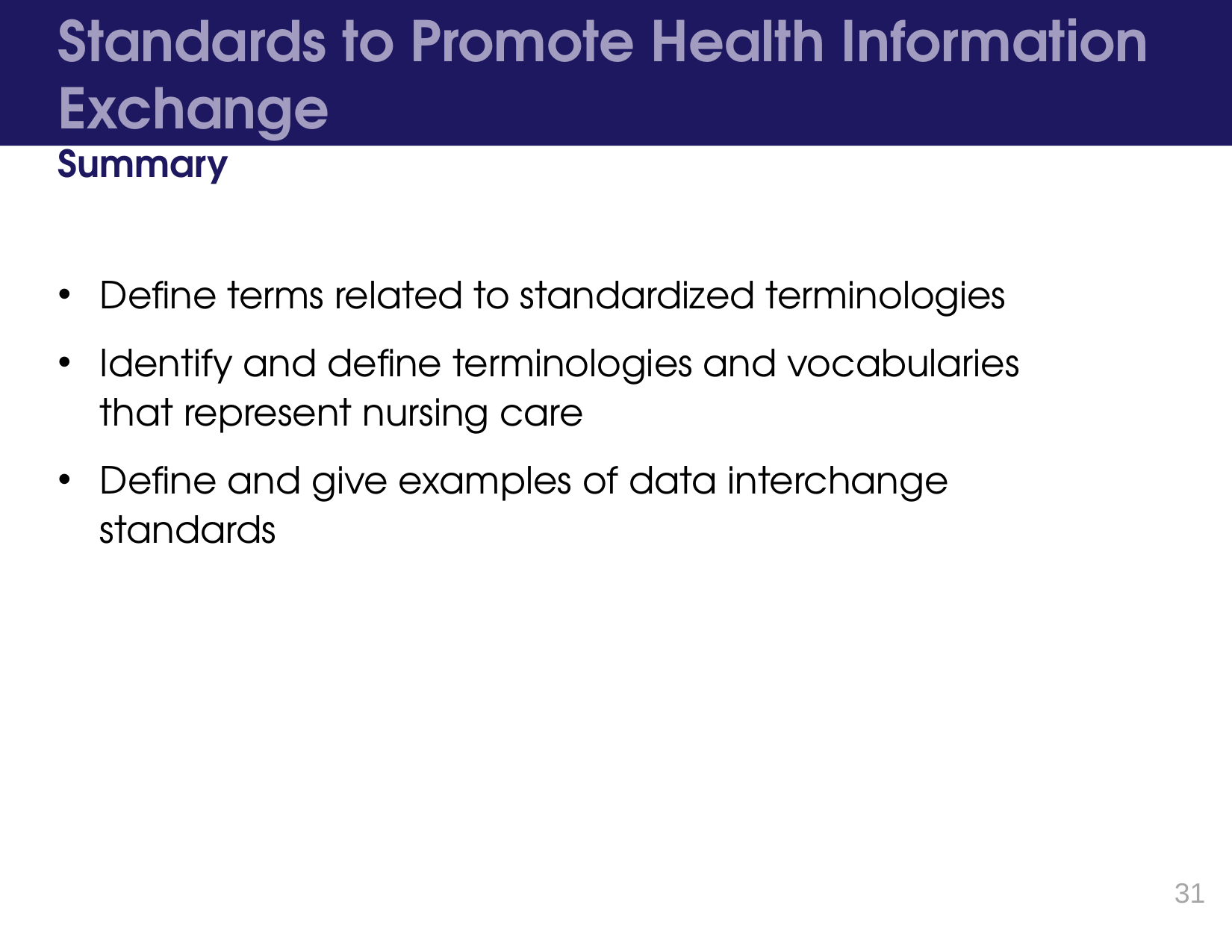

# Standards to Promote Health Information Exchange Summary
Define terms related to standardized terminologies
Identify and define terminologies and vocabularies that represent nursing care
Define and give examples of data interchange standards
31